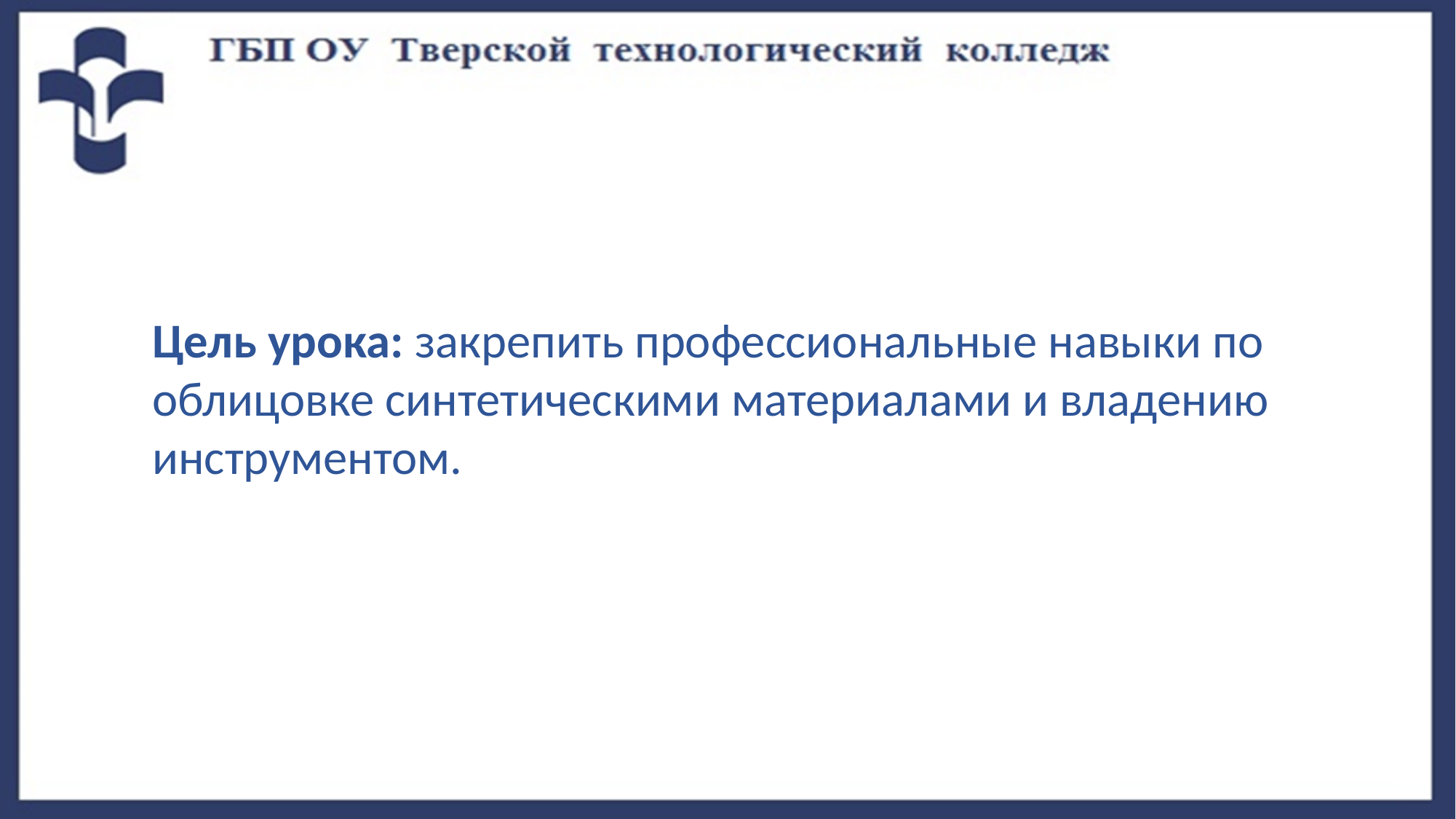

Цель урока: закрепить профессиональные навыки по облицовке синтетическими материалами и владению инструментом.